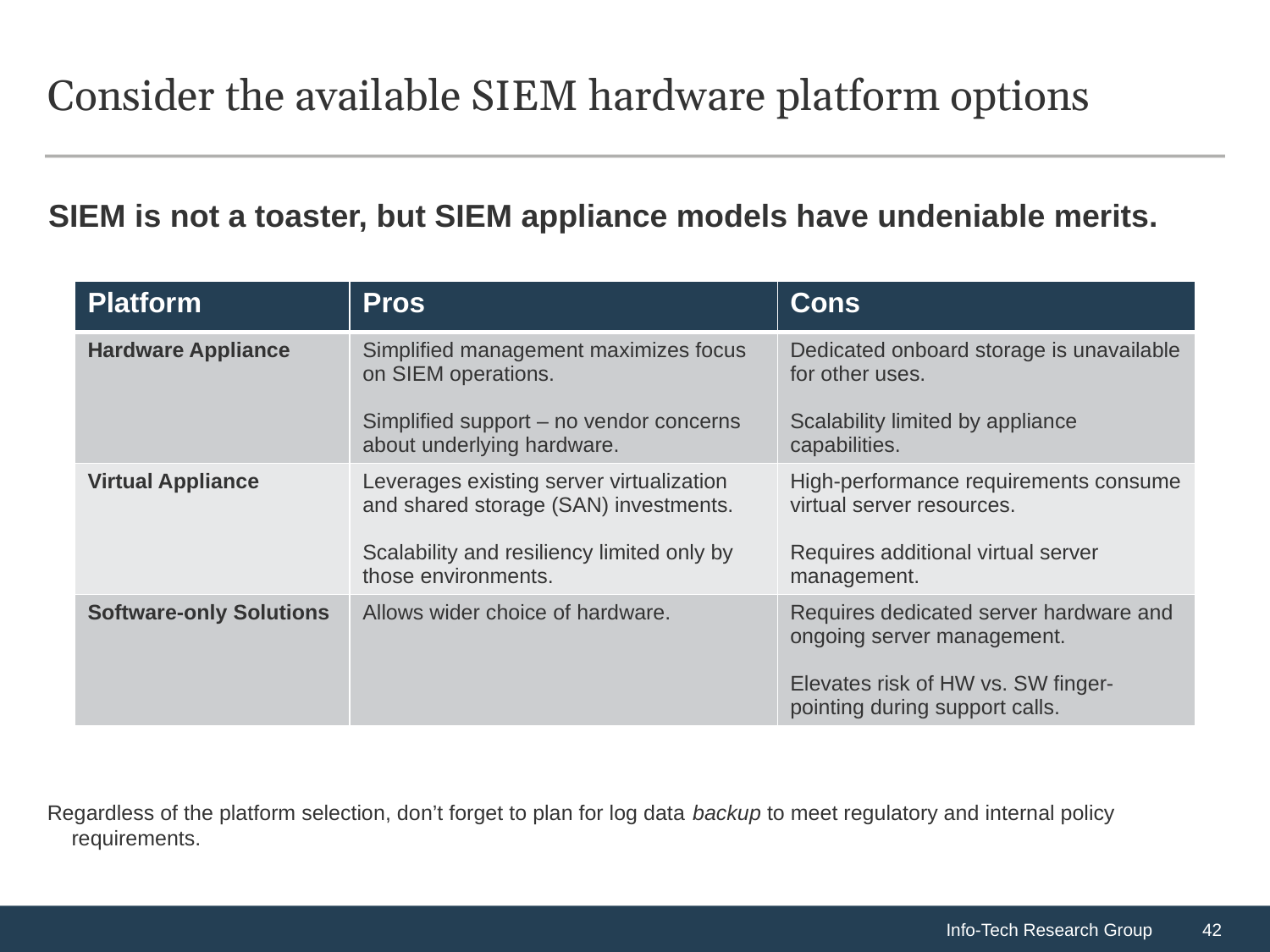

# Consider the available SIEM hardware platform options
SIEM is not a toaster, but SIEM appliance models have undeniable merits.

Regardless of the platform selection, don’t forget to plan for log data backup to meet regulatory and internal policy requirements.
| Platform | Pros | Cons |
| --- | --- | --- |
| Hardware Appliance | Simplified management maximizes focus on SIEM operations. Simplified support – no vendor concerns about underlying hardware. | Dedicated onboard storage is unavailable for other uses. Scalability limited by appliance capabilities. |
| Virtual Appliance | Leverages existing server virtualization and shared storage (SAN) investments. Scalability and resiliency limited only by those environments. | High-performance requirements consume virtual server resources. Requires additional virtual server management. |
| Software-only Solutions | Allows wider choice of hardware. | Requires dedicated server hardware and ongoing server management. Elevates risk of HW vs. SW finger-pointing during support calls. |